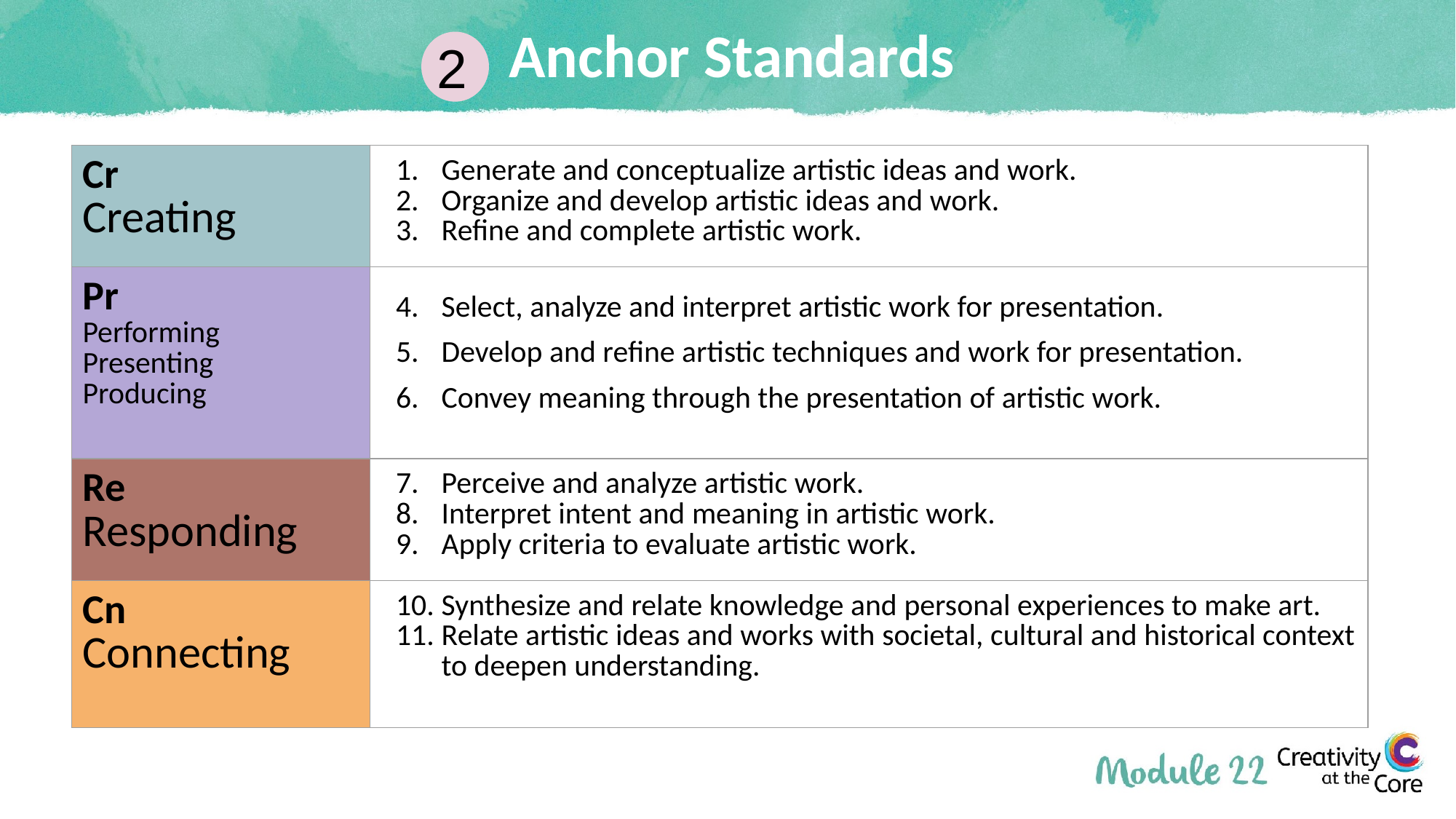

# Anchor Standards
2

| Cr Creating | Generate and conceptualize artistic ideas and work. Organize and develop artistic ideas and work. Refine and complete artistic work. |
| --- | --- |
| Pr Performing Presenting Producing | Select, analyze and interpret artistic work for presentation. Develop and refine artistic techniques and work for presentation. Convey meaning through the presentation of artistic work. |
| Re Responding | Perceive and analyze artistic work. Interpret intent and meaning in artistic work. Apply criteria to evaluate artistic work. |
| Cn Connecting | Synthesize and relate knowledge and personal experiences to make art. Relate artistic ideas and works with societal, cultural and historical context to deepen understanding. |